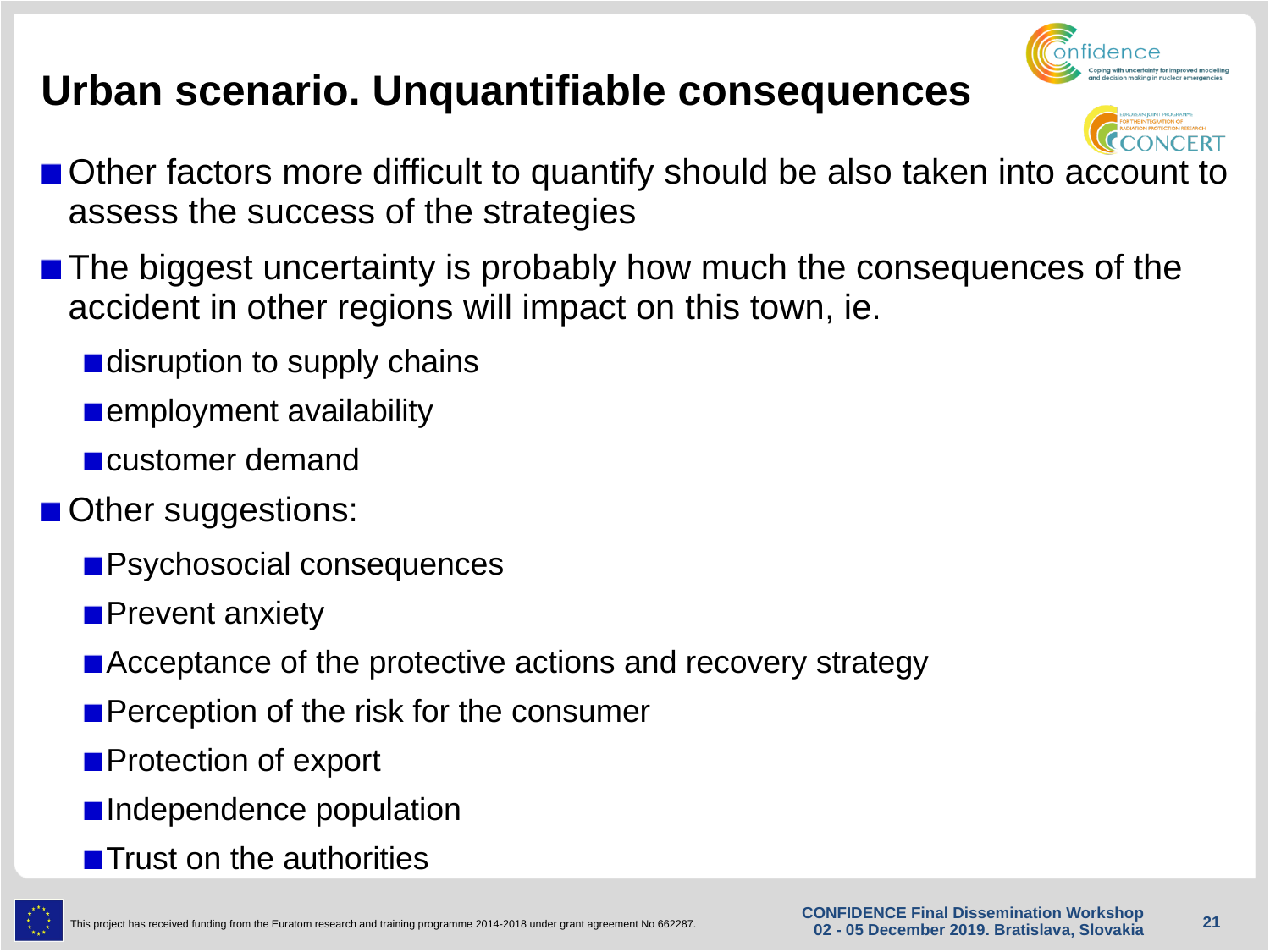

# Urban scenario. Unquantifiable consequences
Other factors more difficult to quantify should be also taken into account to assess the success of the strategies
The biggest uncertainty is probably how much the consequences of the accident in other regions will impact on this town, ie.
disruption to supply chains
employment availability
customer demand
Other suggestions:
Psychosocial consequences
Prevent anxiety
Acceptance of the protective actions and recovery strategy
Perception of the risk for the consumer
Protection of export
Independence population
Trust on the authorities

CONFIDENCE Final Dissemination Workshop  02 - 05 December 2019. Bratislava, Slovakia
21